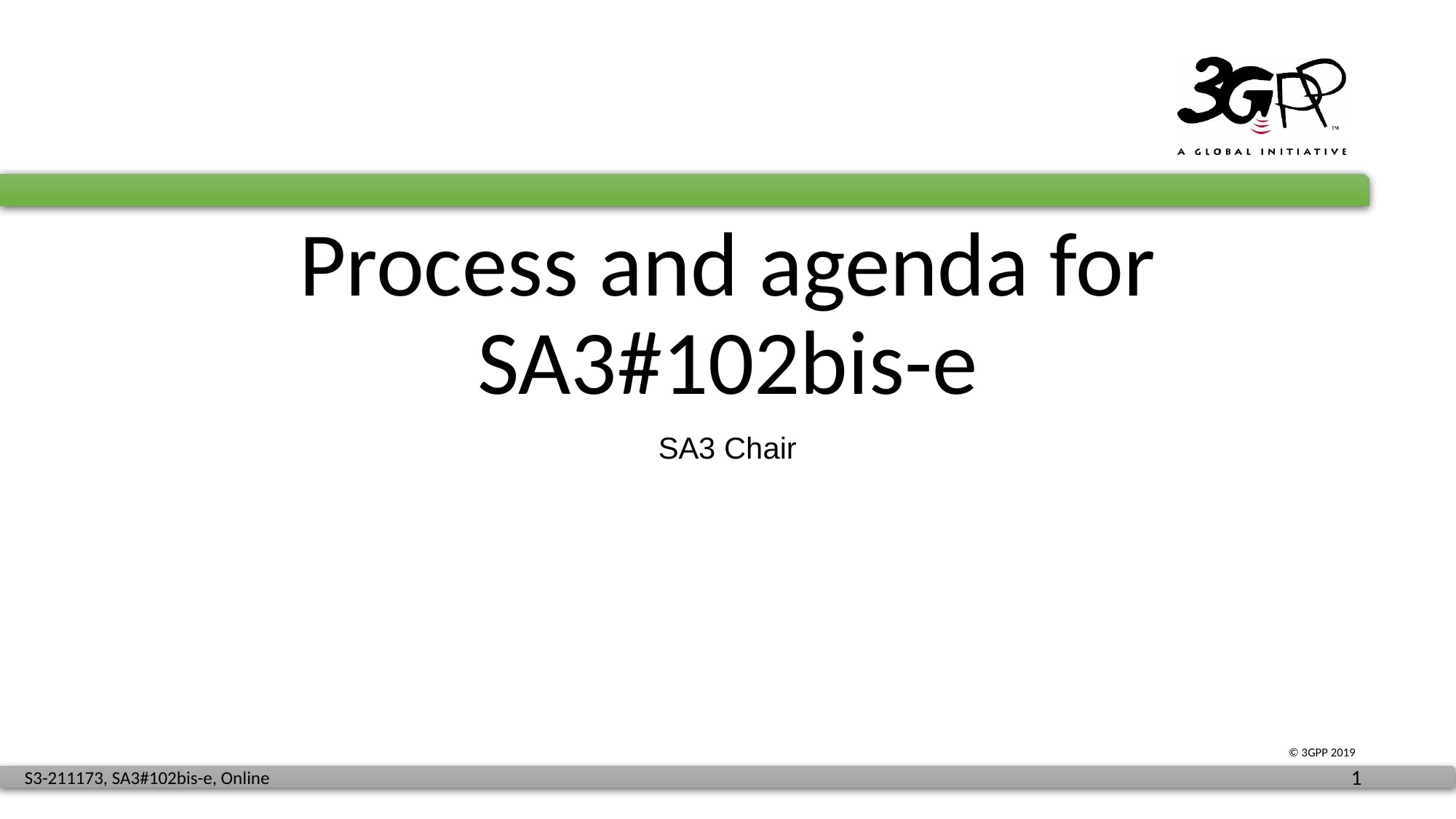

# Process and agenda for SA3#102bis-e
SA3 Chair